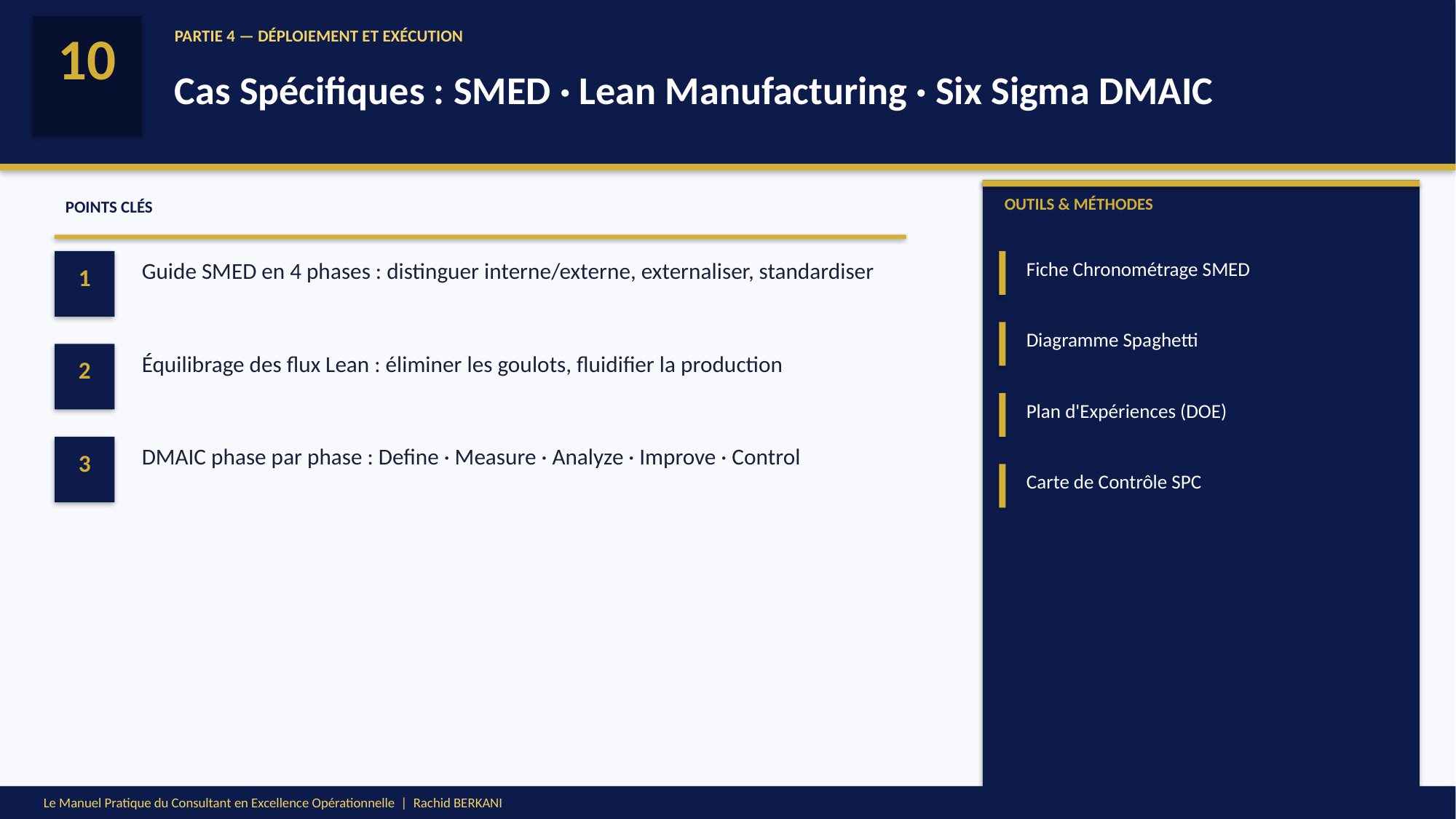

10
PARTIE 4 — DÉPLOIEMENT ET EXÉCUTION
Cas Spécifiques : SMED · Lean Manufacturing · Six Sigma DMAIC

OUTILS & MÉTHODES
POINTS CLÉS

Guide SMED en 4 phases : distinguer interne/externe, externaliser, standardiser

Fiche Chronométrage SMED
1

Diagramme Spaghetti

Équilibrage des flux Lean : éliminer les goulots, fluidifier la production
2

Plan d'Expériences (DOE)

DMAIC phase par phase : Define · Measure · Analyze · Improve · Control
3

Carte de Contrôle SPC

Le Manuel Pratique du Consultant en Excellence Opérationnelle  |  Rachid BERKANI